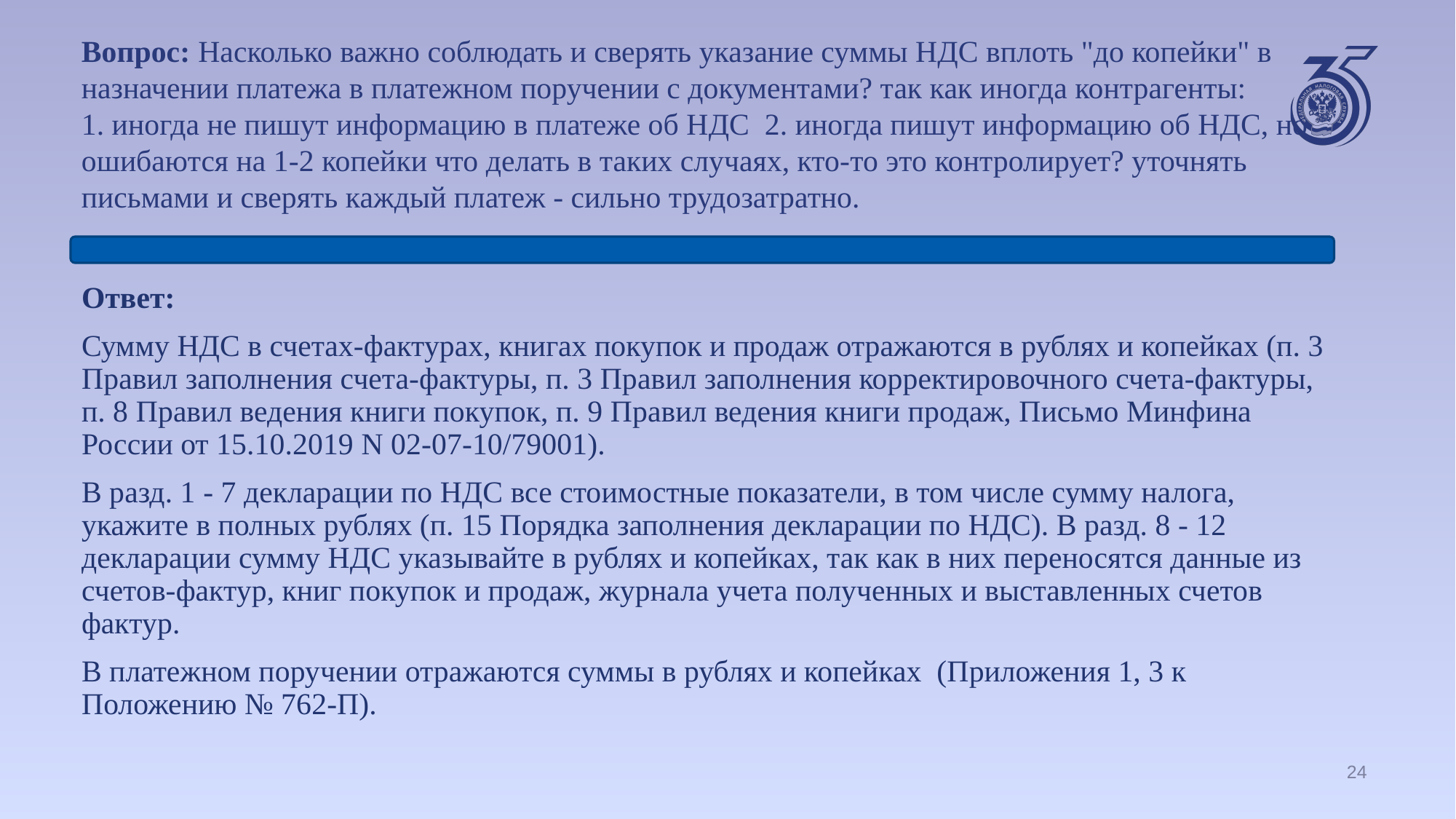

Вопрос:	 Насколько важно соблюдать и сверять указание суммы НДС вплоть "до копейки" в назначении платежа в платежном поручении с документами? так как иногда контрагенты:
1. иногда не пишут информацию в платеже об НДС  2. иногда пишут информацию об НДС, но ошибаются на 1-2 копейки что делать в таких случаях, кто-то это контролирует? уточнять письмами и сверять каждый платеж - сильно трудозатратно.

Ответ:
Сумму НДС в счетах-фактурах, книгах покупок и продаж отражаются в рублях и копейках (п. 3 Правил заполнения счета-фактуры, п. 3 Правил заполнения корректировочного счета-фактуры, п. 8 Правил ведения книги покупок, п. 9 Правил ведения книги продаж, Письмо Минфина России от 15.10.2019 N 02-07-10/79001).
В разд. 1 - 7 декларации по НДС все стоимостные показатели, в том числе сумму налога, укажите в полных рублях (п. 15 Порядка заполнения декларации по НДС). В разд. 8 - 12 декларации сумму НДС указывайте в рублях и копейках, так как в них переносятся данные из счетов-фактур, книг покупок и продаж, журнала учета полученных и выставленных счетов фактур.
В платежном поручении отражаются суммы в рублях и копейках  (Приложения 1, 3 к Положению № 762-П).

24